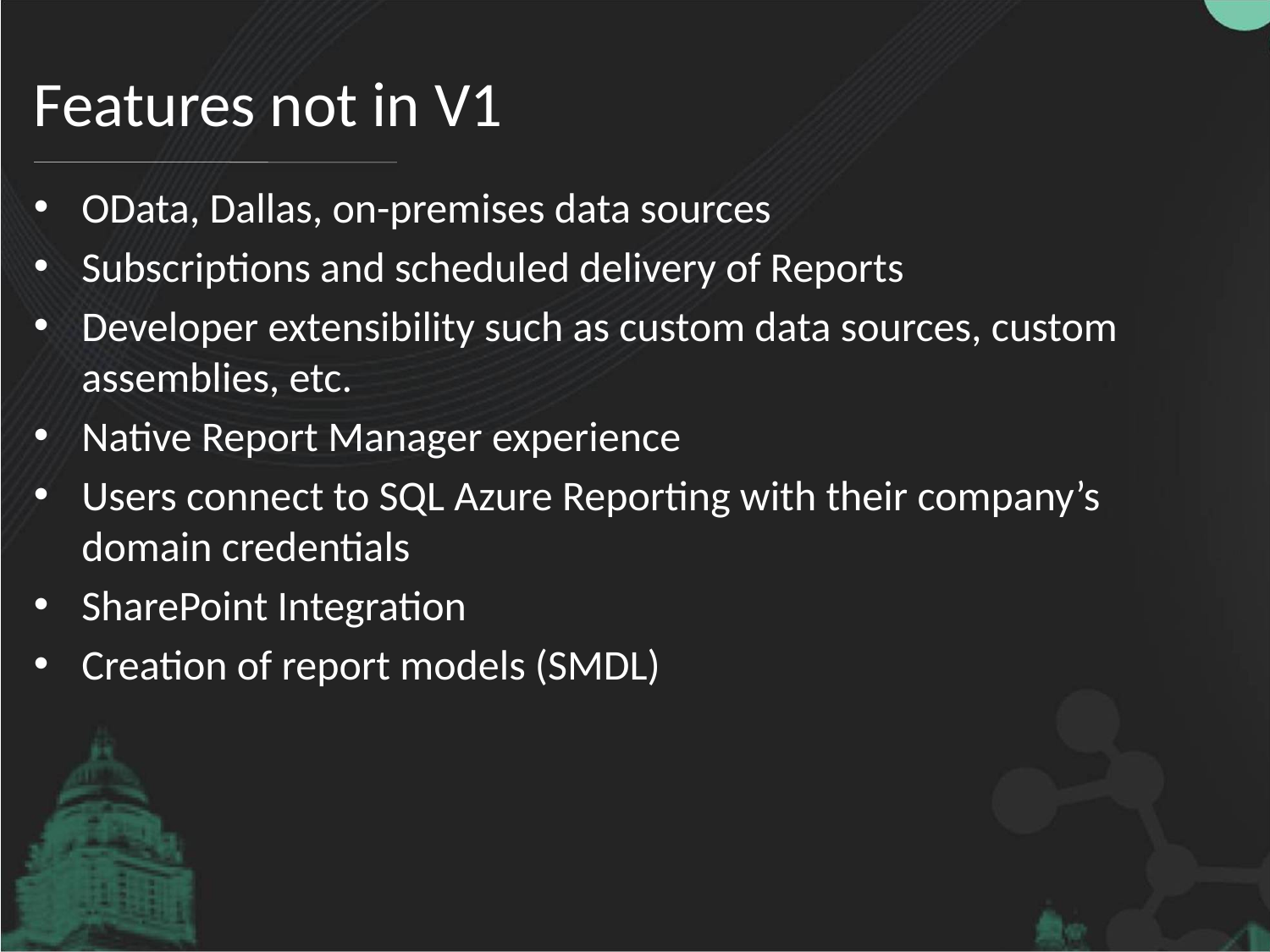

# Features not in V1
OData, Dallas, on-premises data sources
Subscriptions and scheduled delivery of Reports
Developer extensibility such as custom data sources, custom assemblies, etc.
Native Report Manager experience
Users connect to SQL Azure Reporting with their company’s domain credentials
SharePoint Integration
Creation of report models (SMDL)